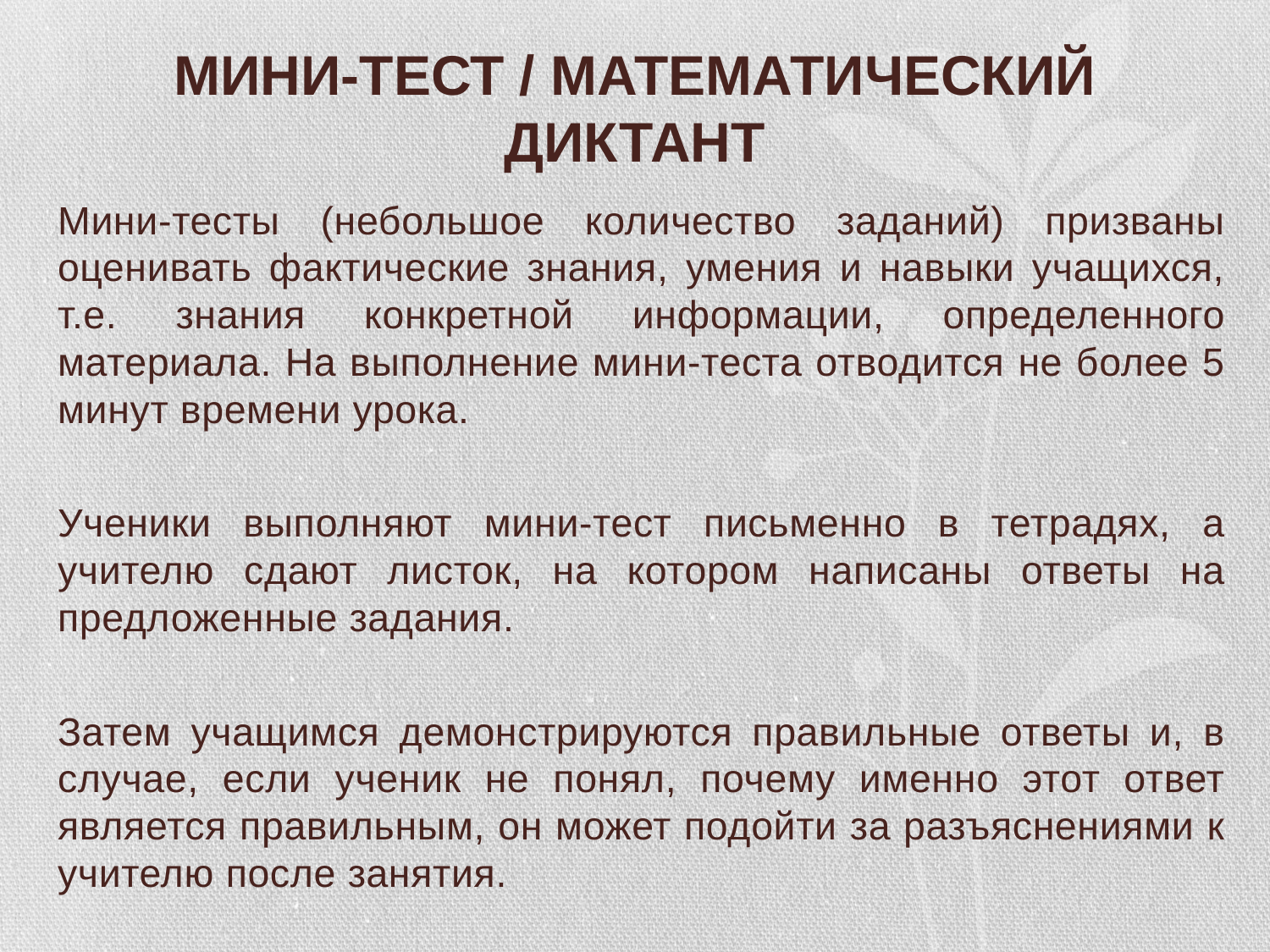

# МИНИ-ТЕСТ / МАТЕМАТИЧЕСКИЙ ДИКТАНТ
Мини-тесты (небольшое количество заданий) призваны оценивать фактические знания, умения и навыки учащихся, т.е. знания конкретной информации, определенного материала. На выполнение мини-теста отводится не более 5 минут времени урока.

Ученики выполняют мини-тест письменно в тетрадях, а учителю сдают листок, на котором написаны ответы на предложенные задания.

Затем учащимся демонстрируются правильные ответы и, в случае, если ученик не понял, почему именно этот ответ является правильным, он может подойти за разъяснениями к учителю после занятия.